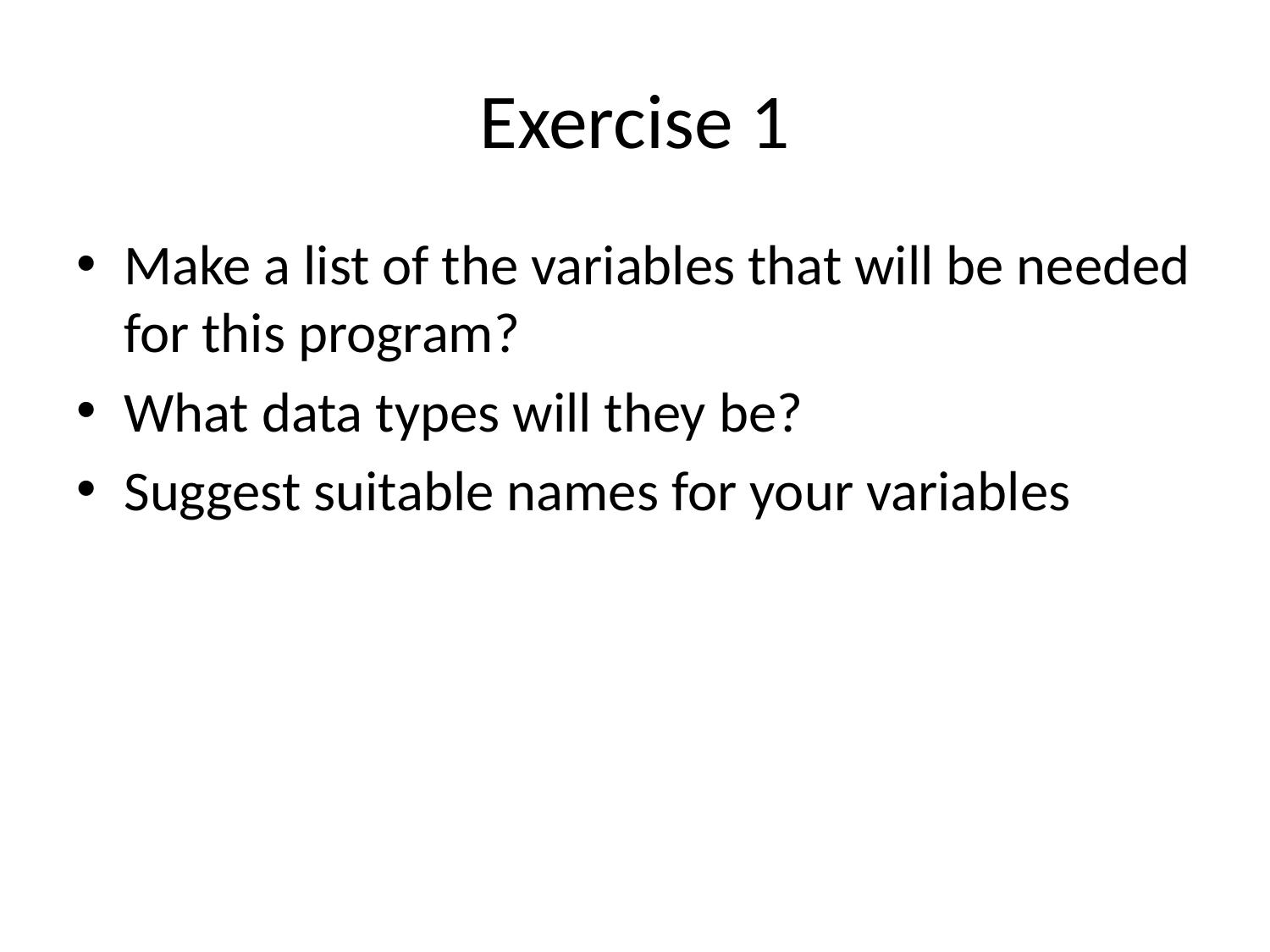

# Exercise 1
Make a list of the variables that will be needed for this program?
What data types will they be?
Suggest suitable names for your variables